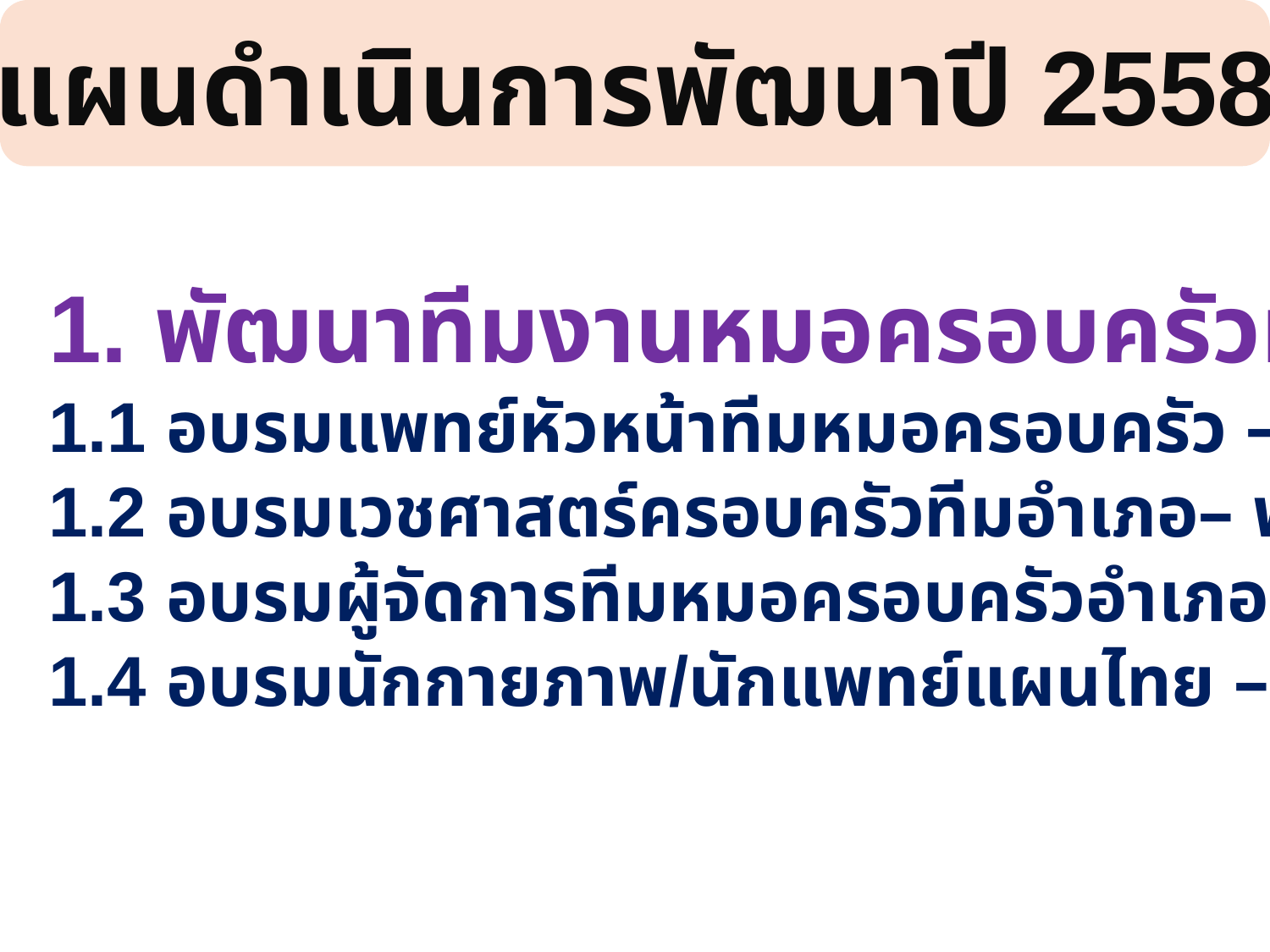

แผนดำเนินการพัฒนาปี 2558
1. พัฒนาทีมงานหมอครอบครัวทุกระดับ
1.1 อบรมแพทย์หัวหน้าทีมหมอครอบครัว – พค.58
1.2 อบรมเวชศาสตร์ครอบครัวทีมอำเภอ– พค.-กค.58
1.3 อบรมผู้จัดการทีมหมอครอบครัวอำเภอ – พค.58
1.4 อบรมนักกายภาพ/นักแพทย์แผนไทย – พค.58